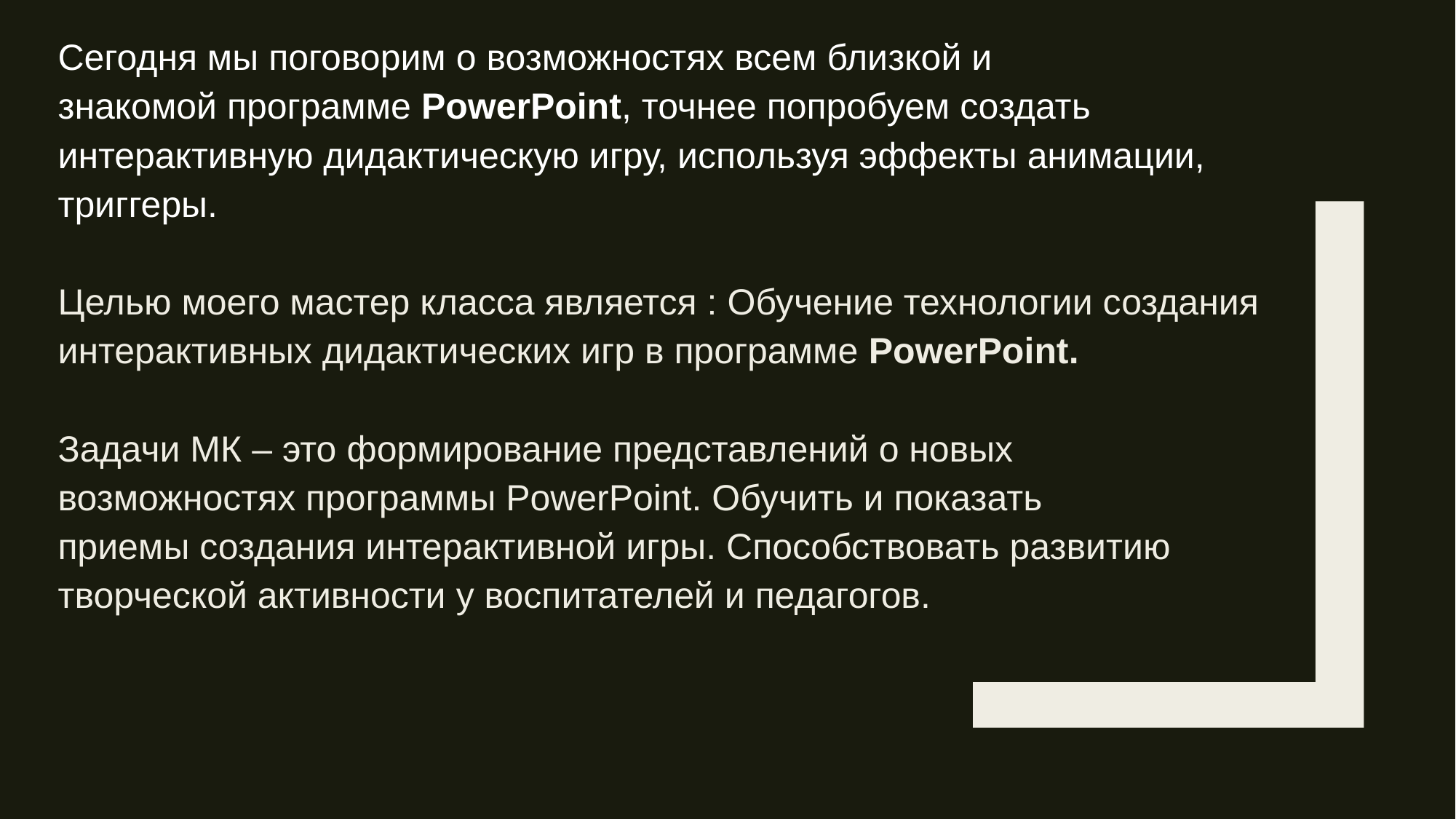

Сегодня мы поговорим о возможностях всем близкой и знакомой программе PowerPoint, точнее попробуем создать интерактивную дидактическую игру, используя эффекты анимации, триггеры.

Целью моего мастер класса является : Обучение технологии создания интерактивных дидактических игр в программе PowerPoint.

Задачи МК – это формирование представлений о новых возможностях программы PowerPoint. Обучить и показать приемы создания интерактивной игры. Способствовать развитию творческой активности у воспитателей и педагогов.